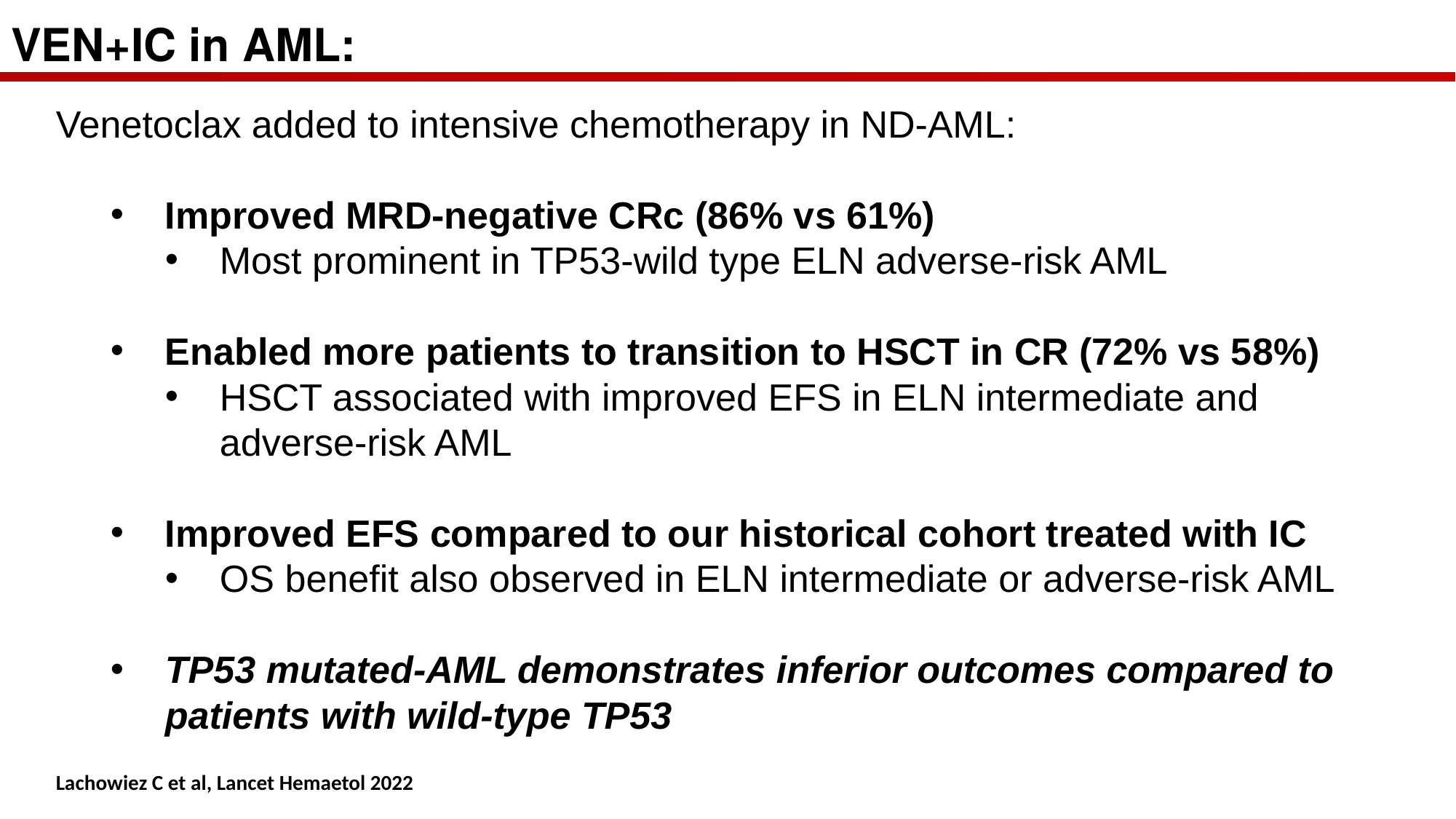

VEN+IC in AML:

Venetoclax added to intensive chemotherapy in ND-AML:

Improved MRD-negative CRc (86% vs 61%)
Most prominent in TP53-wild type ELN adverse-risk AML

Enabled more patients to transition to HSCT in CR (72% vs 58%)
HSCT associated with improved EFS in ELN intermediate and adverse-risk AML

Improved EFS compared to our historical cohort treated with IC
OS benefit also observed in ELN intermediate or adverse-risk AML

TP53 mutated-AML demonstrates inferior outcomes compared to patients with wild-type TP53
Lachowiez C et al, Lancet Hemaetol 2022